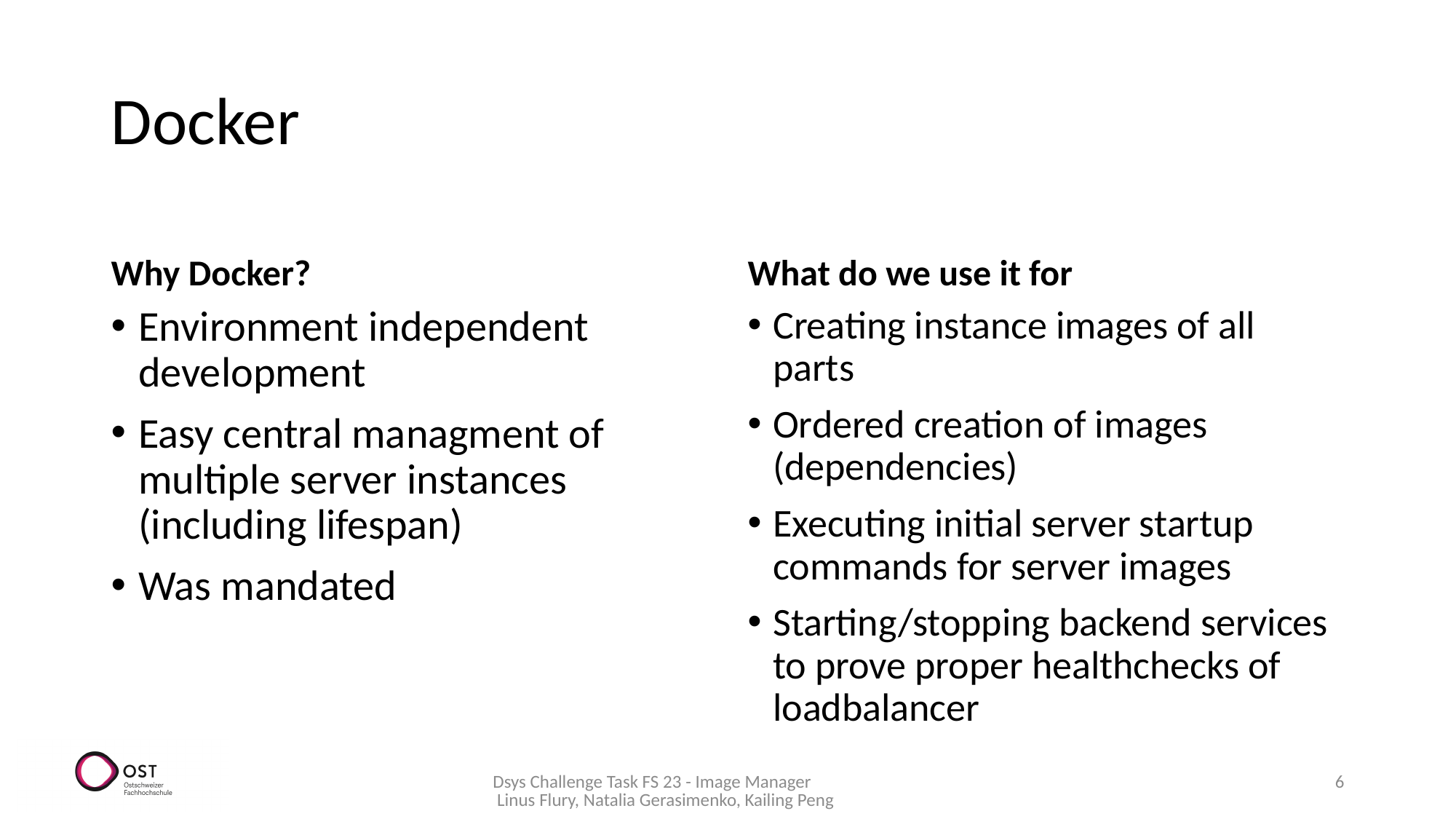

# Docker
Why Docker?
What do we use it for
Environment independent development
Easy central managment of multiple server instances (including lifespan)
Was mandated

Creating instance images of all parts
Ordered creation of images (dependencies)
Executing initial server startup commands for server images
Starting/stopping backend services to prove proper healthchecks of loadbalancer
Dsys Challenge Task FS 23 - Image Manager                                    Linus Flury, Natalia Gerasimenko, Kailing Peng
6